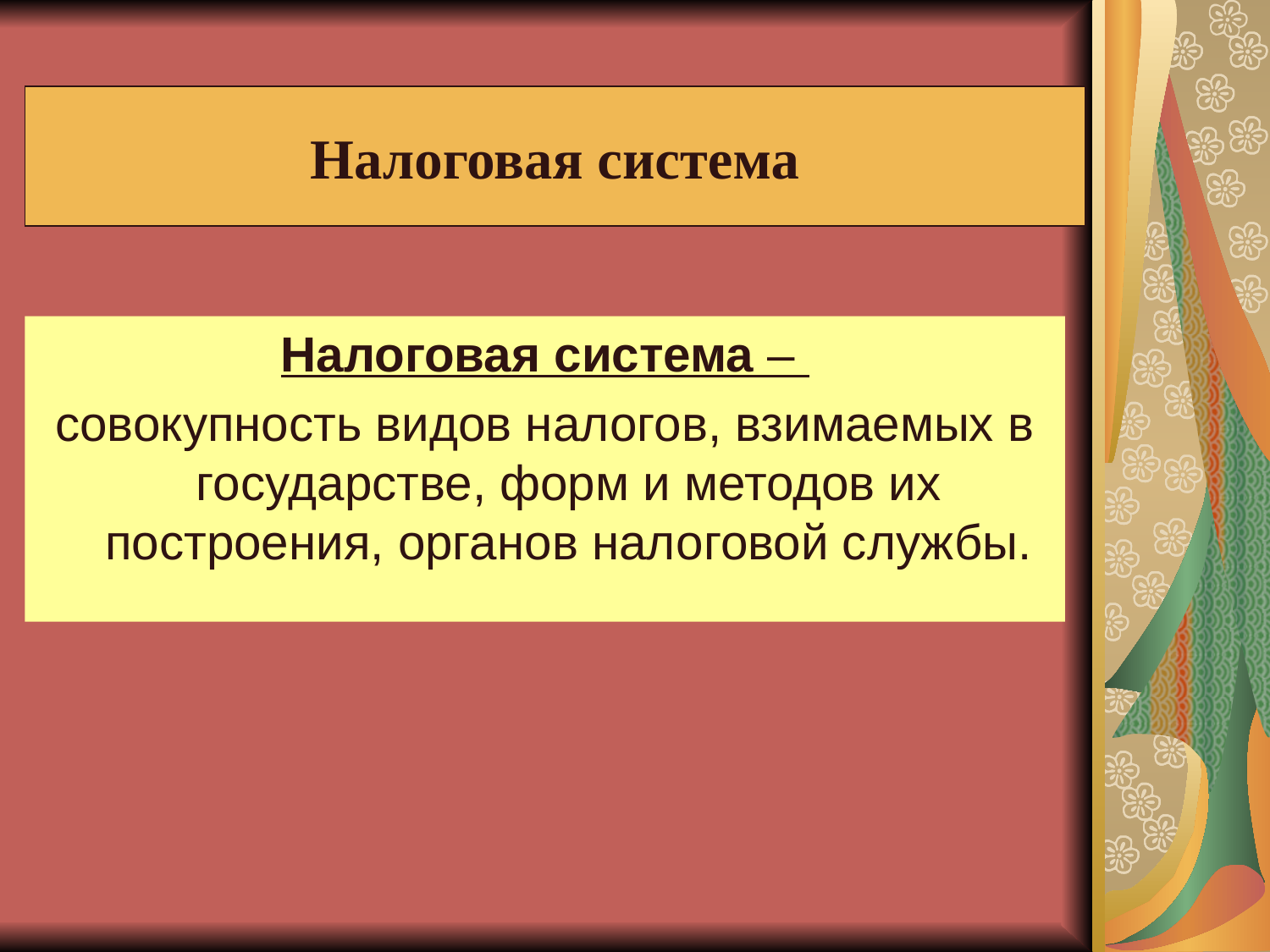

Налоговая система
Налоговая система –
совокупность видов налогов, взимаемых в государстве, форм и методов их построения, органов налоговой службы.